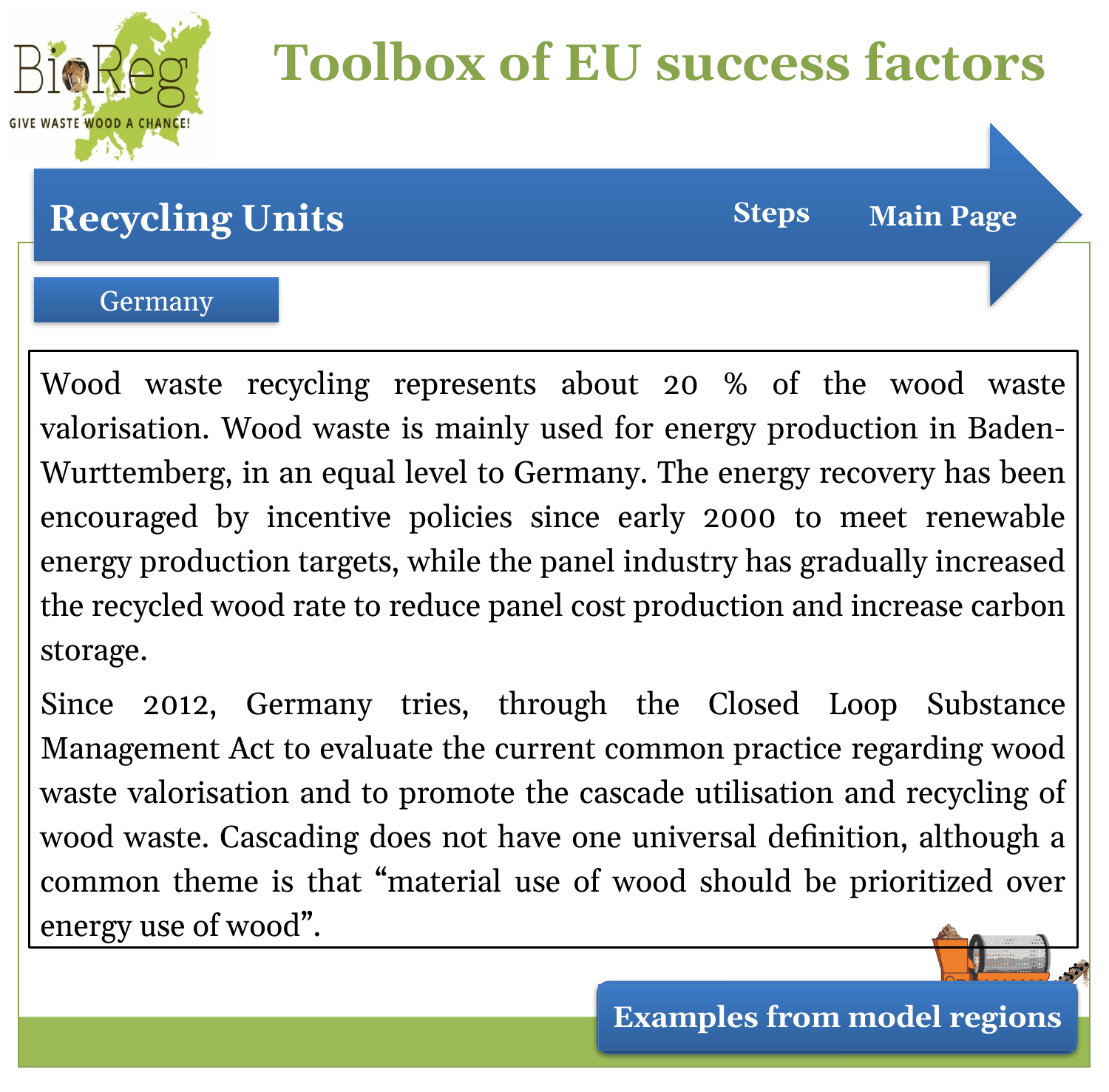

Recycling Units

Steps

Main Page
Germany
Wood waste recycling represents about 20 % of the wood waste valorisation. Wood waste is mainly used for energy production in Baden-Wurttemberg, in an equal level to Germany. The energy recovery has been encouraged by incentive policies since early 2000 to meet renewable energy production targets, while the panel industry has gradually increased the recycled wood rate to reduce panel cost production and increase carbon storage.
Since 2012, Germany tries, through the Closed Loop Substance Management Act to evaluate the current common practice regarding wood waste valorisation and to promote the cascade utilisation and recycling of wood waste. Cascading does not have one universal definition, although a common theme is that “material use of wood should be prioritized over energy use of wood”.

Examples from model regions